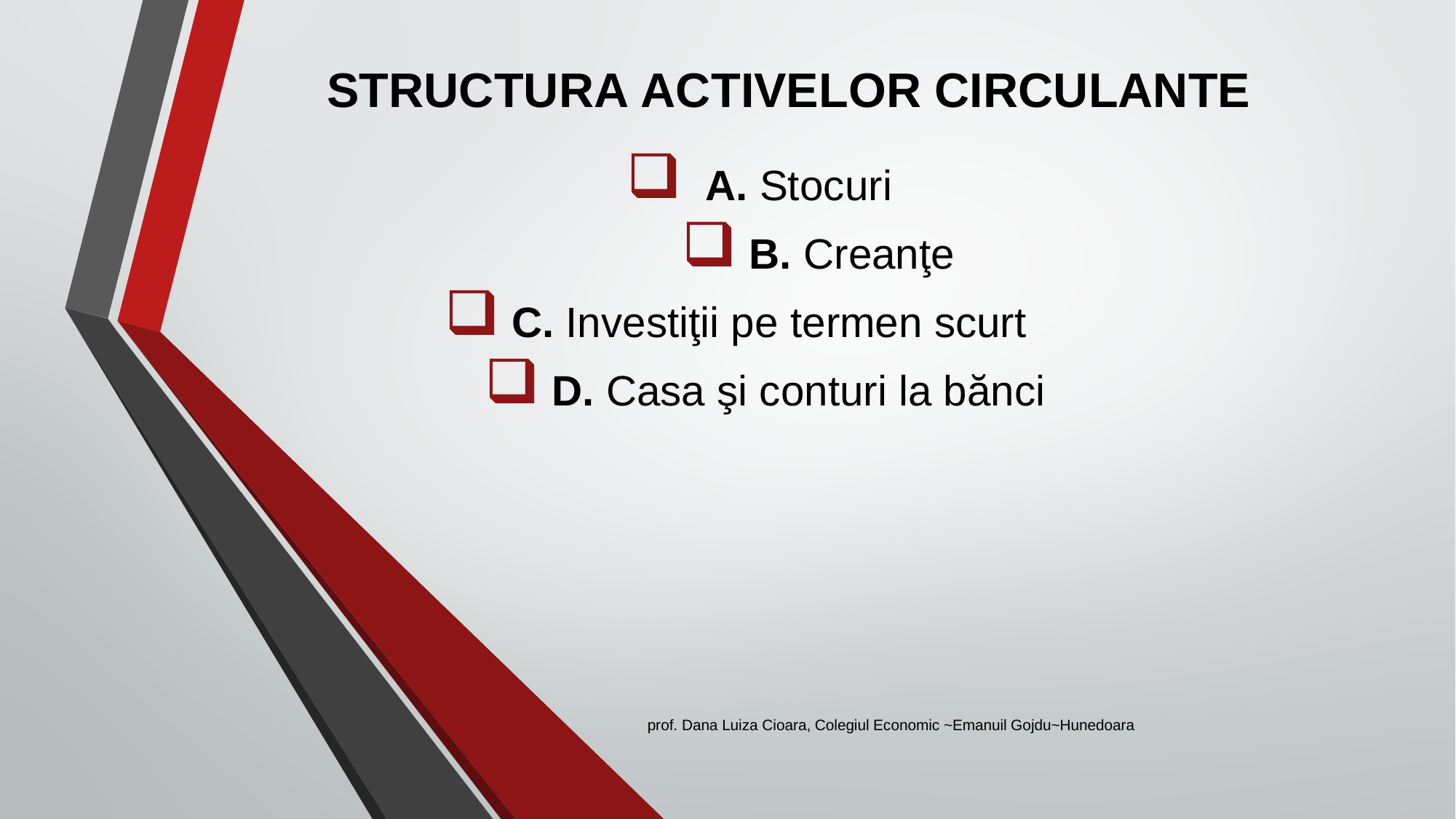

# STRUCTURA ACTIVELOR CIRCULANTE
  A. Stocuri
 B. Creanţe
 C. Investiţii pe termen scurt
 D. Casa şi conturi la bănci

prof. Dana Luiza Cioara, Colegiul Economic ~Emanuil Gojdu~Hunedoara